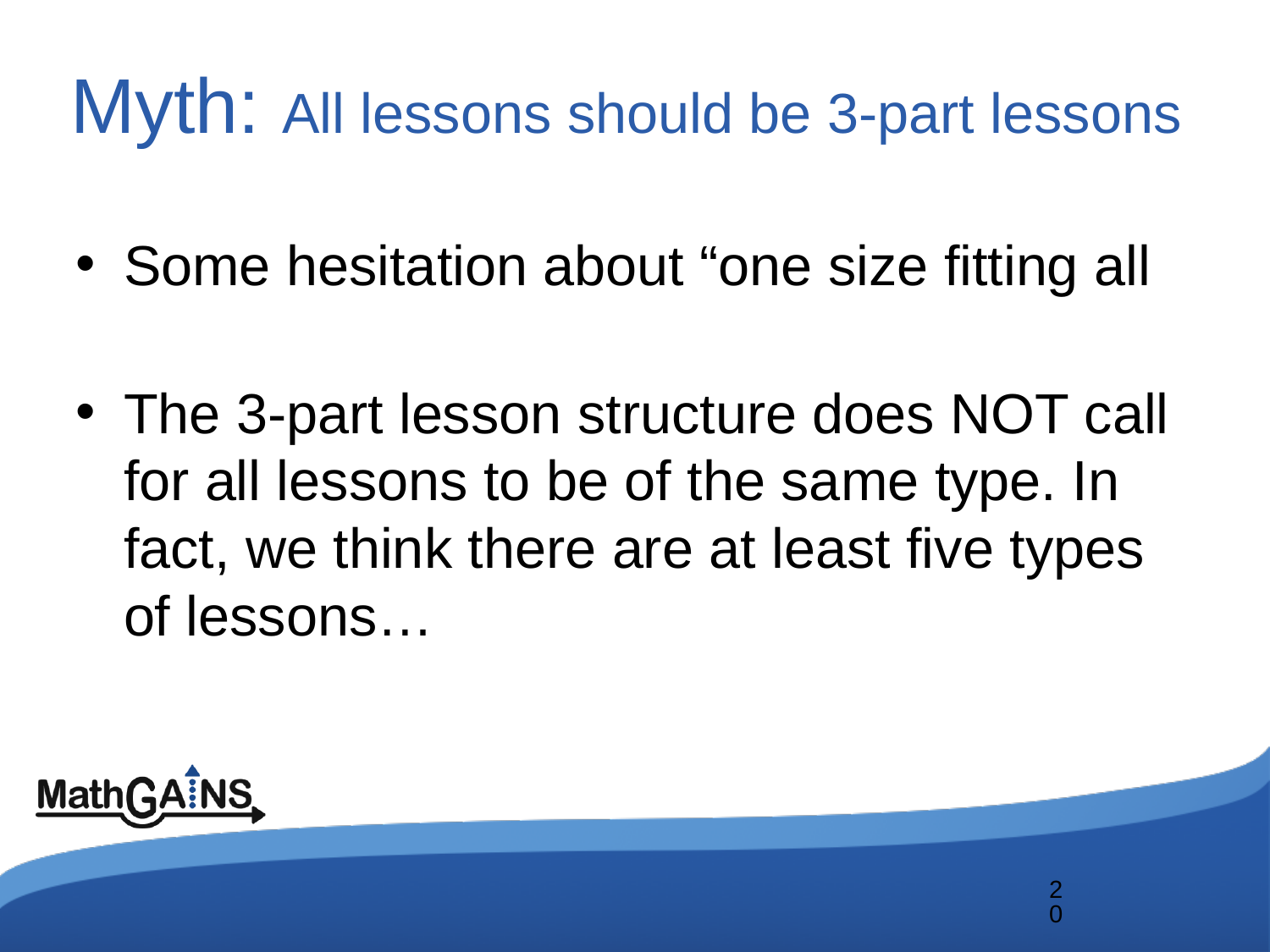

# Myth: All lessons should be 3-part lessons
Some hesitation about “one size fitting all
The 3-part lesson structure does NOT call for all lessons to be of the same type. In fact, we think there are at least five types of lessons…

20